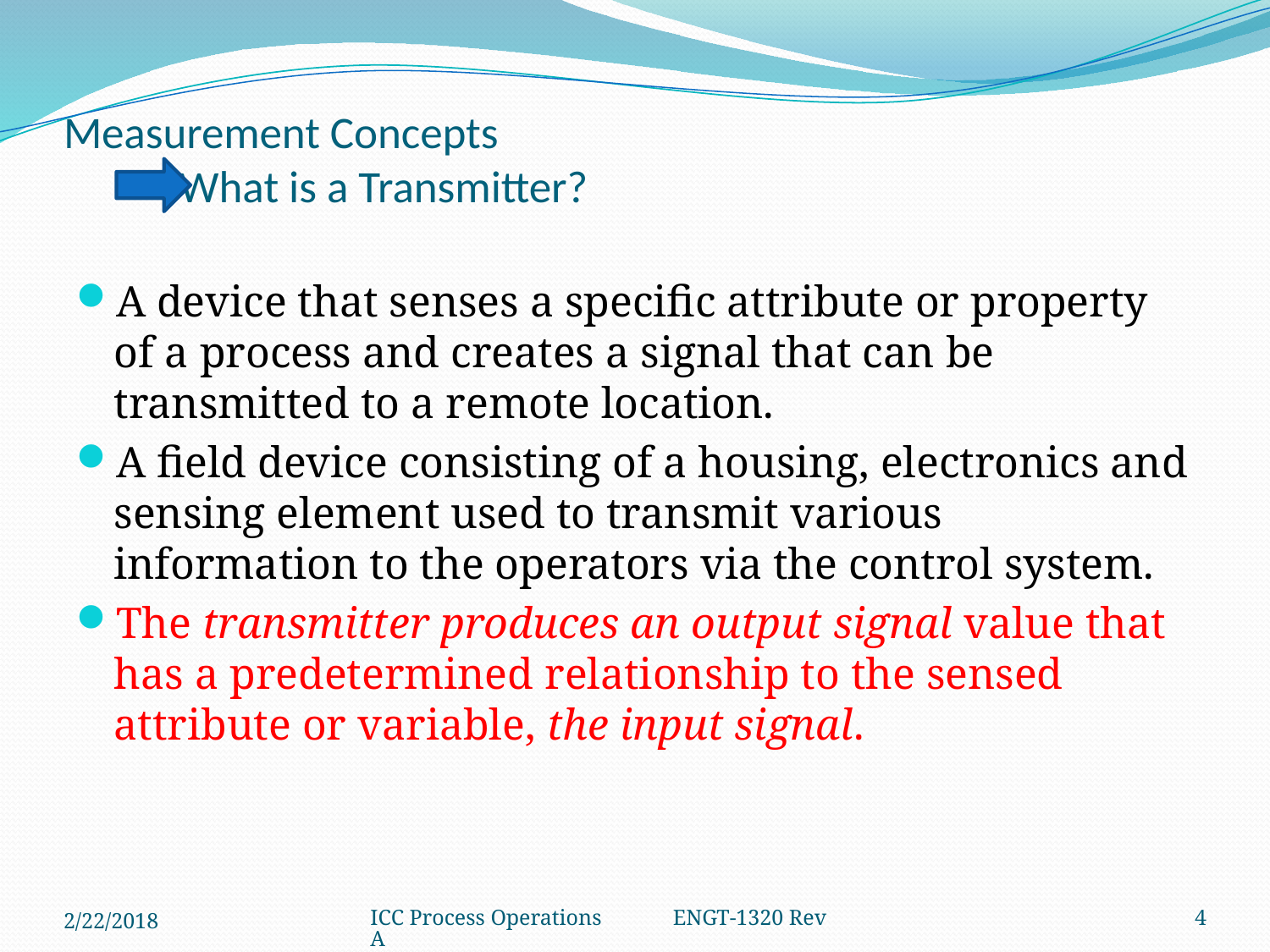

# Measurement Concepts What is a Transmitter?

A device that senses a specific attribute or property of a process and creates a signal that can be transmitted to a remote location.
A field device consisting of a housing, electronics and sensing element used to transmit various information to the operators via the control system.
The transmitter produces an output signal value that has a predetermined relationship to the sensed attribute or variable, the input signal.
2/22/2018
ICC Process Operations             ENGT-1320 Rev A
4